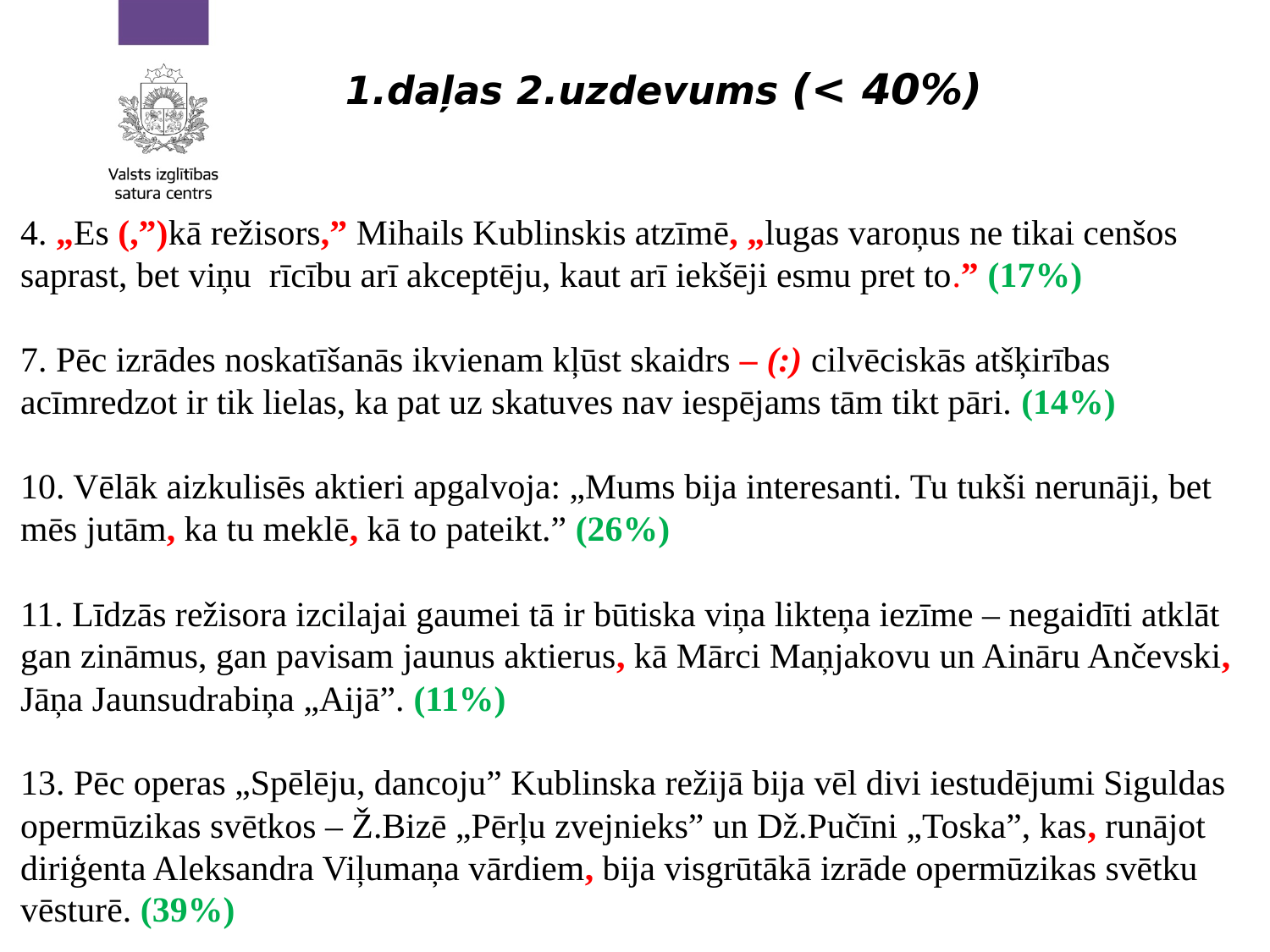

1.daļas 2.uzdevums (< 40%)
4. „Es (,”)kā režisors,” Mihails Kublinskis atzīmē, „lugas varoņus ne tikai cenšos saprast, bet viņu  rīcību arī akceptēju, kaut arī iekšēji esmu pret to.” (17%)

7. Pēc izrādes noskatīšanās ikvienam kļūst skaidrs – (:) cilvēciskās atšķirības acīmredzot ir tik lielas, ka pat uz skatuves nav iespējams tām tikt pāri. (14%)

10. Vēlāk aizkulisēs aktieri apgalvoja: „Mums bija interesanti. Tu tukši nerunāji, bet mēs jutām, ka tu meklē, kā to pateikt.” (26%)

11. Līdzās režisora izcilajai gaumei tā ir būtiska viņa likteņa iezīme – negaidīti atklāt gan zināmus, gan pavisam jaunus aktierus, kā Mārci Maņjakovu un Aināru Ančevski, Jāņa Jaunsudrabiņa „Aijā”. (11%)

13. Pēc operas „Spēlēju, dancoju” Kublinska režijā bija vēl divi iestudējumi Siguldas opermūzikas svētkos – Ž.Bizē „Pērļu zvejnieks” un Dž.Pučīni „Toska”, kas, runājot diriģenta Aleksandra Viļumaņa vārdiem, bija visgrūtākā izrāde opermūzikas svētku vēsturē. (39%)